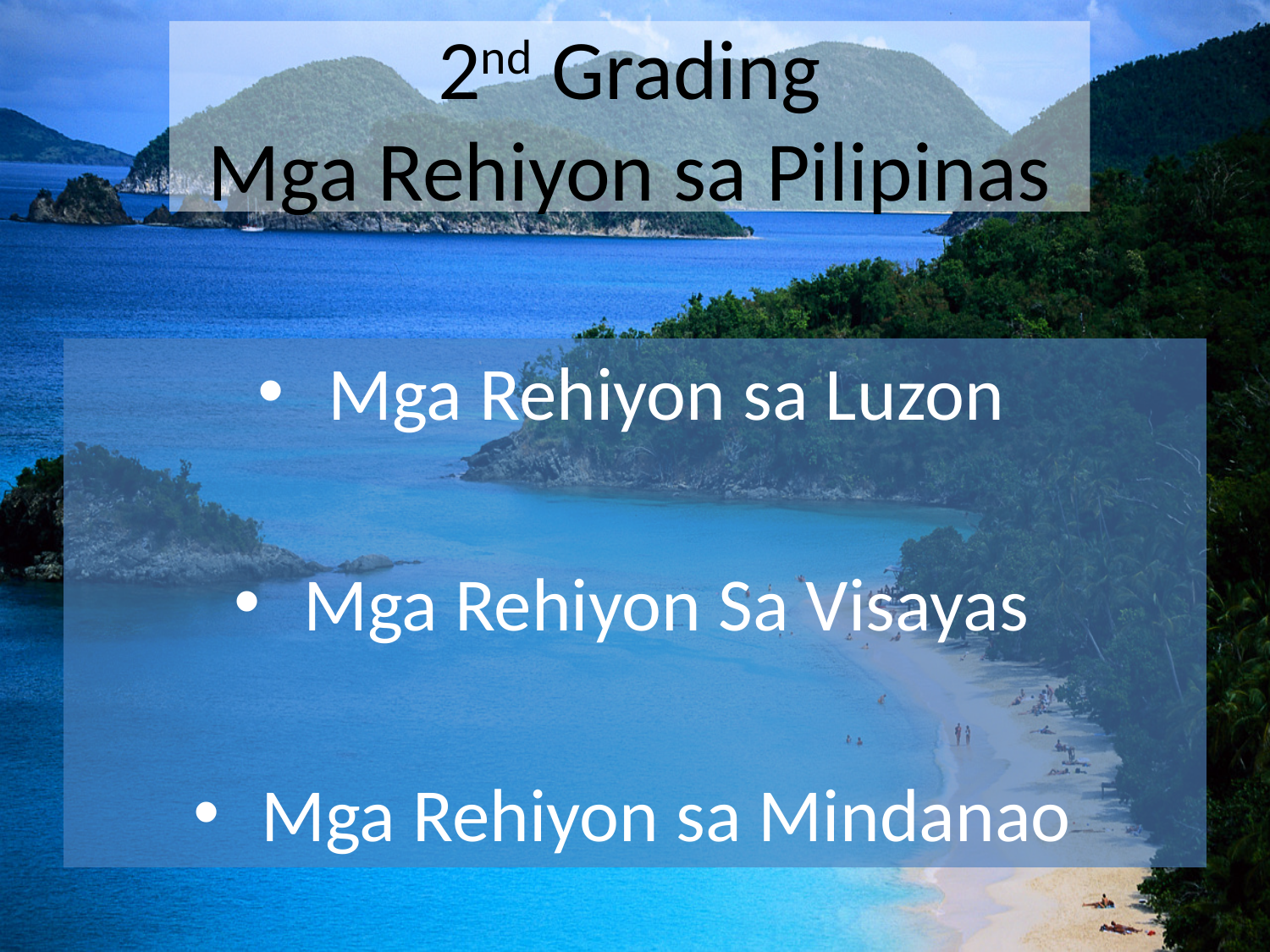

# 2nd Grading Mga Rehiyon sa Pilipinas
 Mga Rehiyon sa Luzon

 Mga Rehiyon Sa Visayas

 Mga Rehiyon sa Mindanao